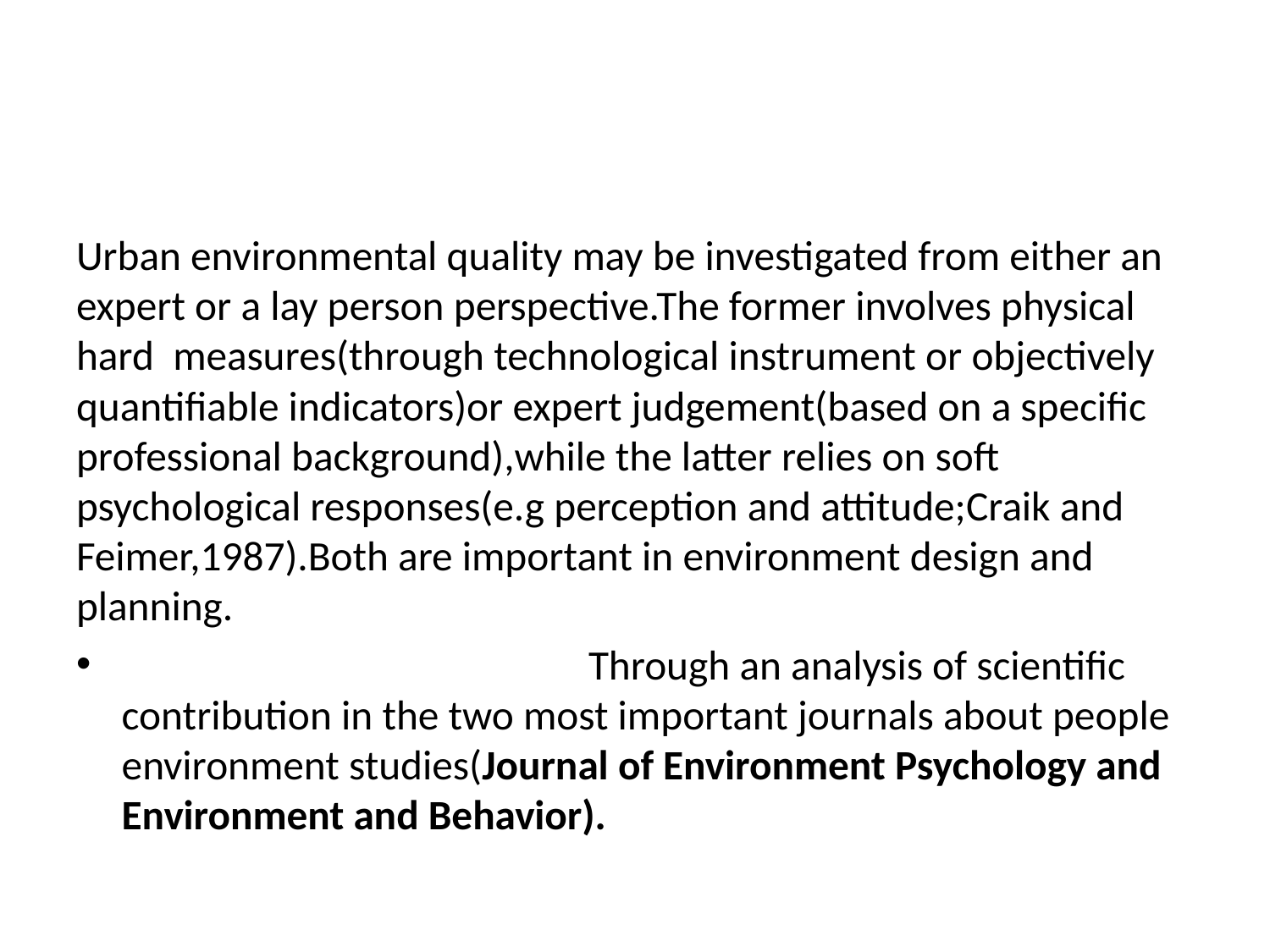

#
Urban environmental quality may be investigated from either an expert or a lay person perspective.The former involves physical hard  measures(through technological instrument or objectively quantifiable indicators)or expert judgement(based on a specific professional background),while the latter relies on soft psychological responses(e.g perception and attitude;Craik and Feimer,1987).Both are important in environment design and planning.
                                                 Through an analysis of scientific contribution in the two most important journals about people environment studies(Journal of Environment Psychology and Environment and Behavior).